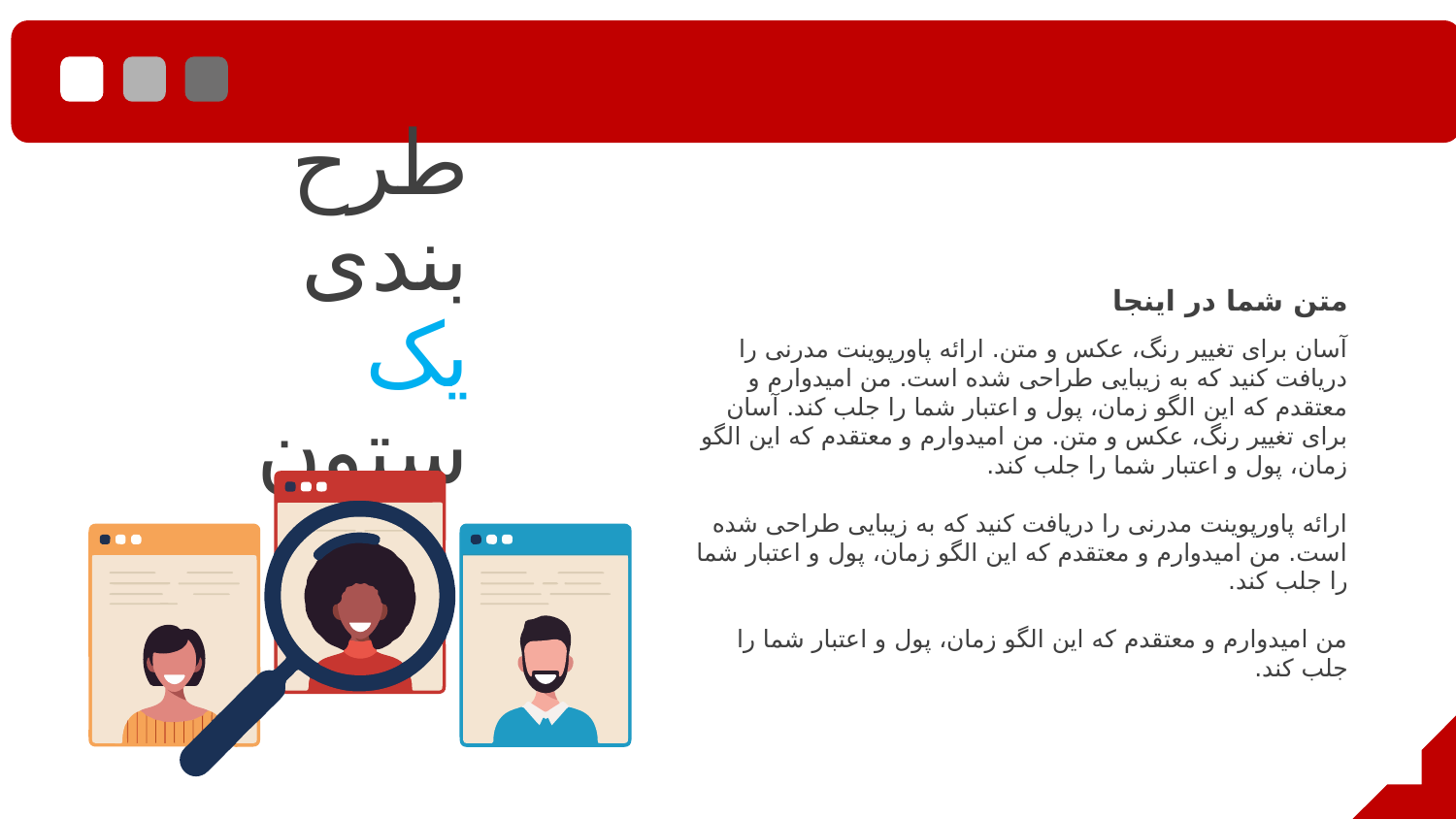

طرح بندی
یک
ستون
متن شما در اینجا
آسان برای تغییر رنگ، عکس و متن. ارائه پاورپوینت مدرنی را دریافت کنید که به زیبایی طراحی شده است. من امیدوارم و معتقدم که این الگو زمان، پول و اعتبار شما را جلب کند. آسان برای تغییر رنگ، عکس و متن. من امیدوارم و معتقدم که این الگو زمان، پول و اعتبار شما را جلب کند.

ارائه پاورپوینت مدرنی را دریافت کنید که به زیبایی طراحی شده است. من امیدوارم و معتقدم که این الگو زمان، پول و اعتبار شما را جلب کند.

من امیدوارم و معتقدم که این الگو زمان، پول و اعتبار شما را جلب کند.